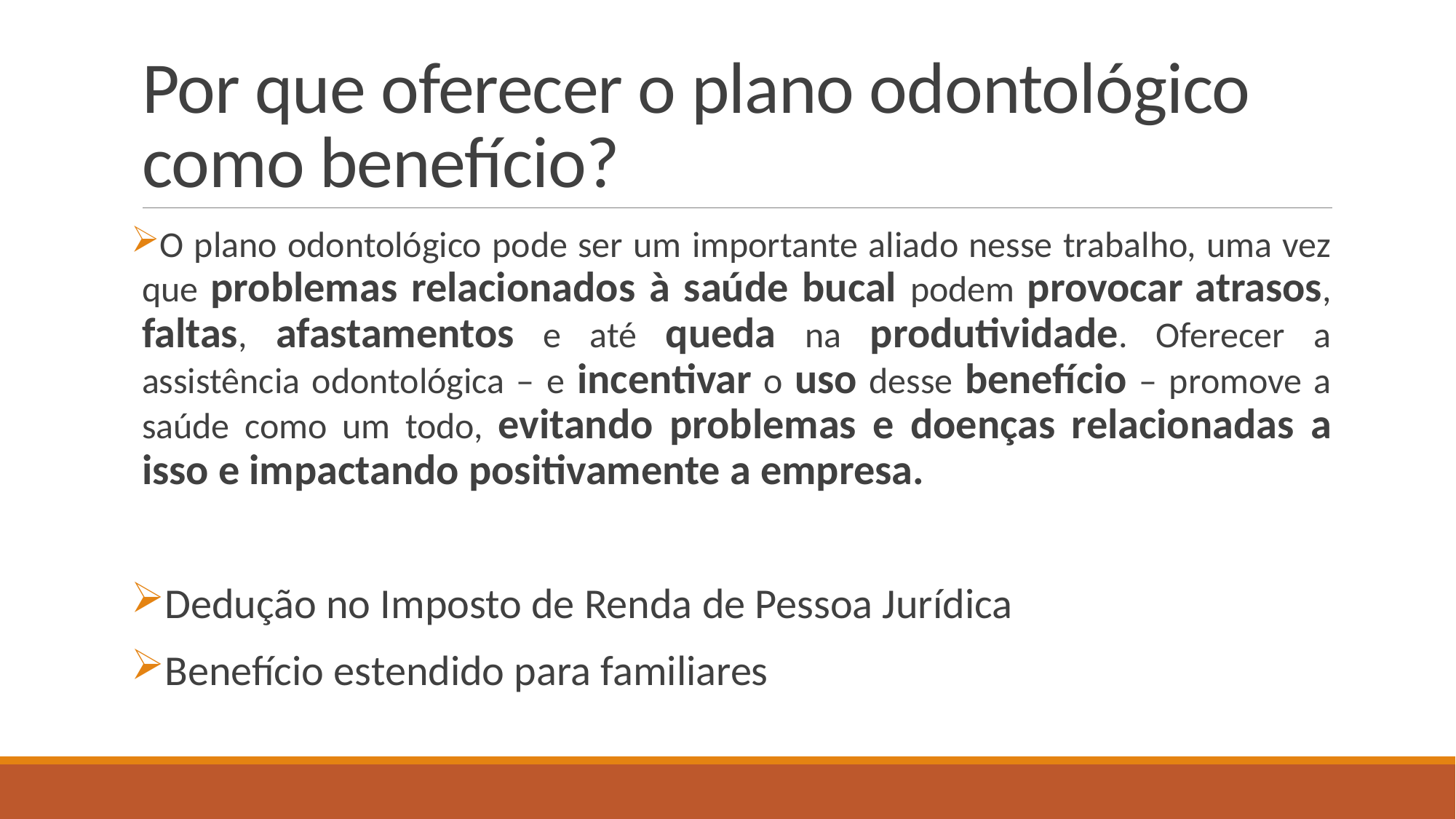

# Por que oferecer o plano odontológico como benefício?
O plano odontológico pode ser um importante aliado nesse trabalho, uma vez que problemas relacionados à saúde bucal podem provocar atrasos, faltas, afastamentos e até queda na produtividade. Oferecer a assistência odontológica – e incentivar o uso desse benefício – promove a saúde como um todo, evitando problemas e doenças relacionadas a isso e impactando positivamente a empresa.

Dedução no Imposto de Renda de Pessoa Jurídica
Benefício estendido para familiares